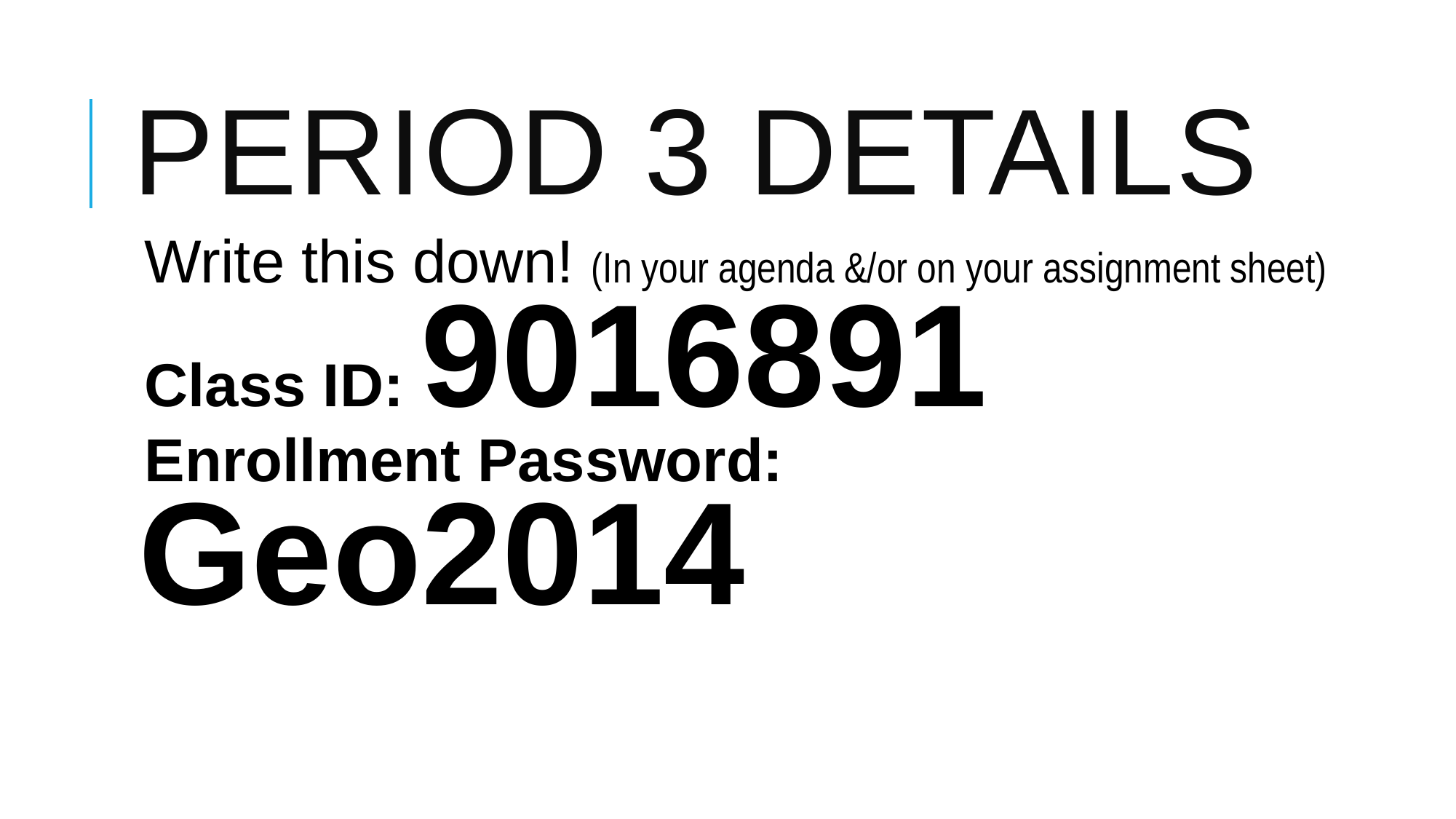

# Period 3 details
Write this down! (In your agenda &/or on your assignment sheet)
Class ID: 9016891
Enrollment Password: Geo2014